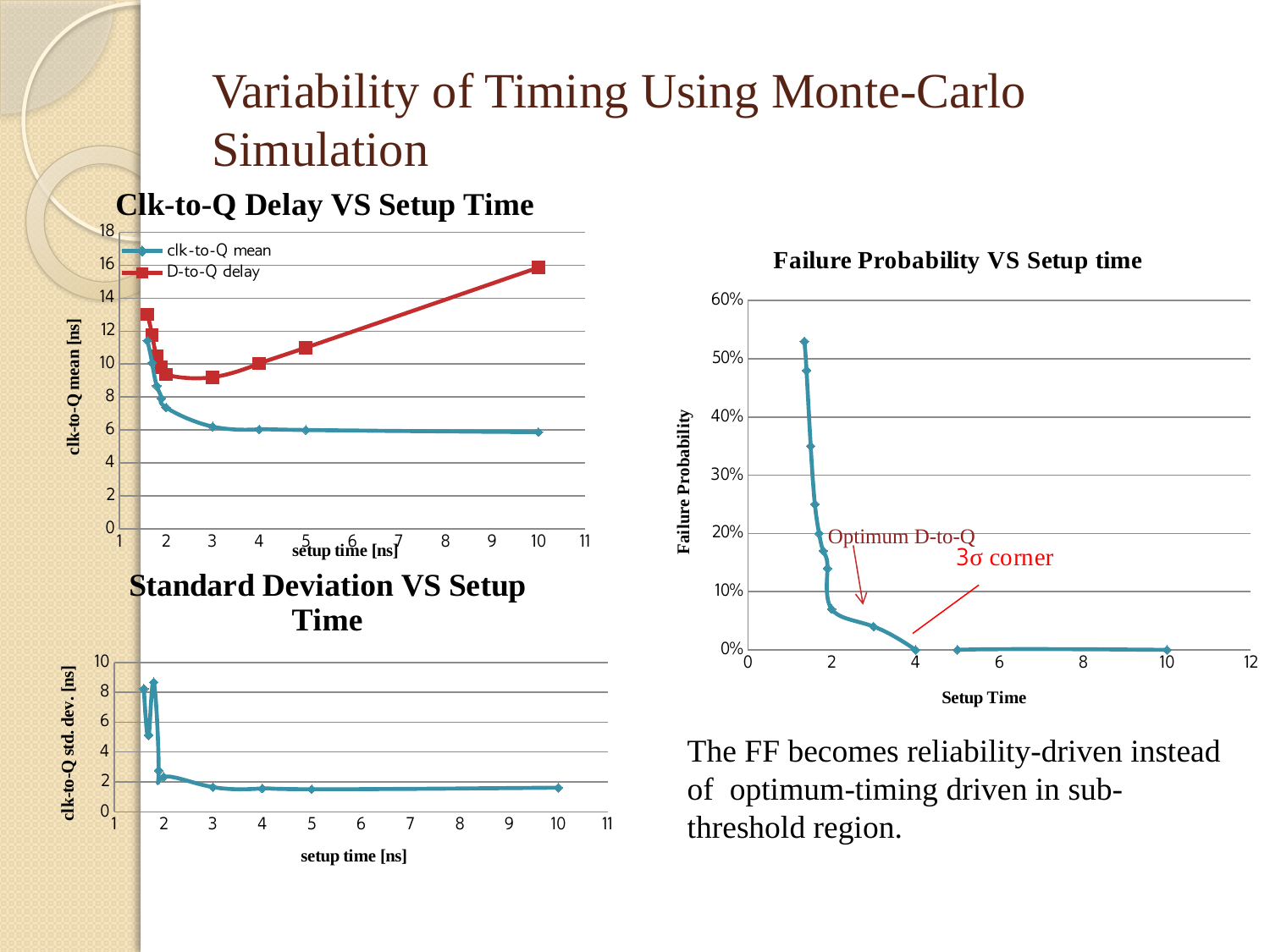

# Variability of Timing Using Monte-Carlo Simulation

### Chart: Clk-to-Q Delay VS Setup Time

| Category | clk-to-Q mean |  |
|---|---|---|

### Chart: Failure Probability VS Setup time

| Category | Failure Probability |
|---|---|
Optimum D-to-Q

### Chart: Standard Deviation VS Setup Time

| Category | C-Q Std.Dev. |
|---|---|
The FF becomes reliability-driven instead of  optimum-timing driven in sub-threshold region.